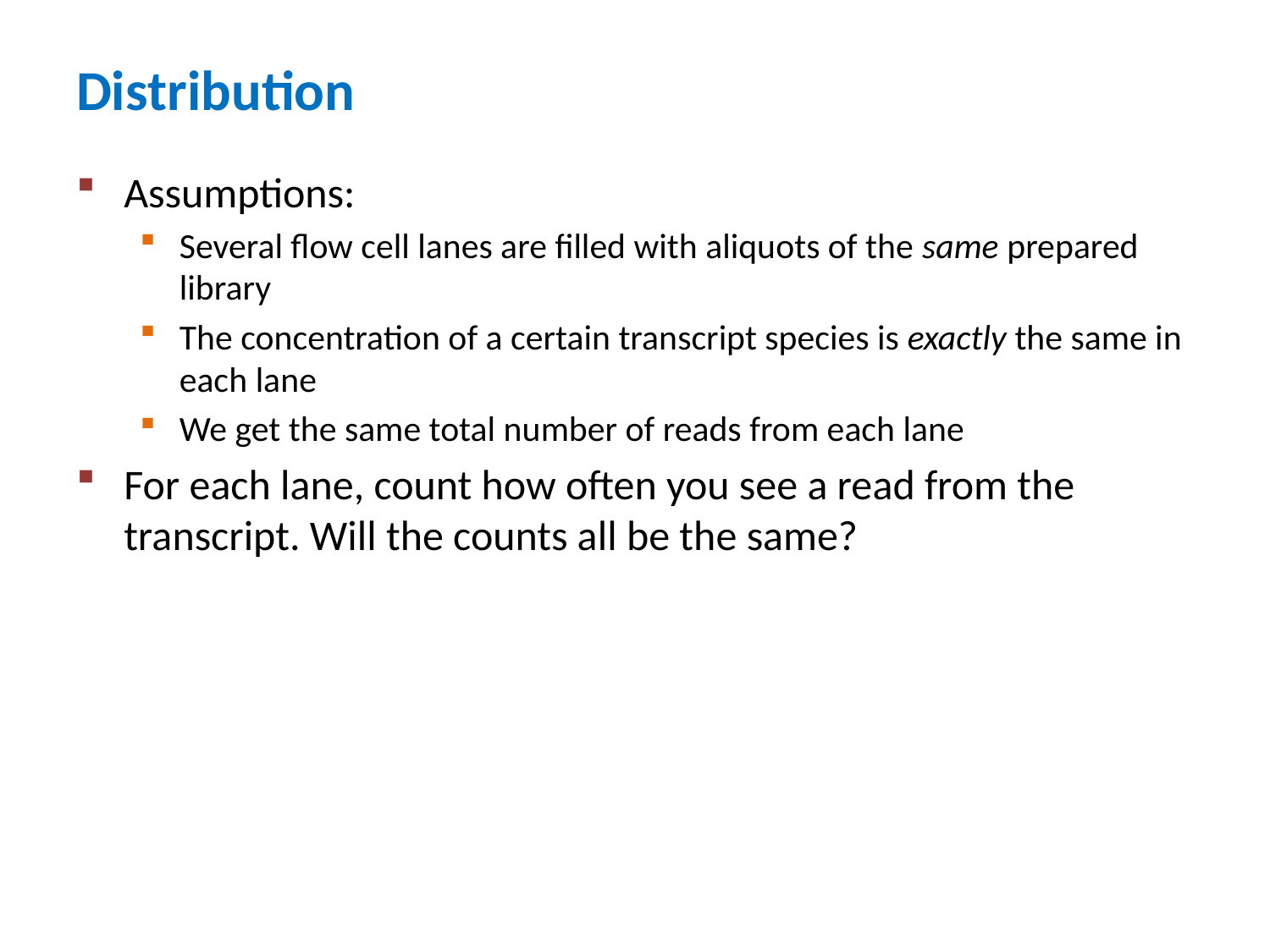

Distribution
Assumptions:
Several flow cell lanes are filled with aliquots of the same prepared library
The concentration of a certain transcript species is exactly the same in each lane
We get the same total number of reads from each lane
For each lane, count how often you see a read from the transcript. Will the counts all be the same?